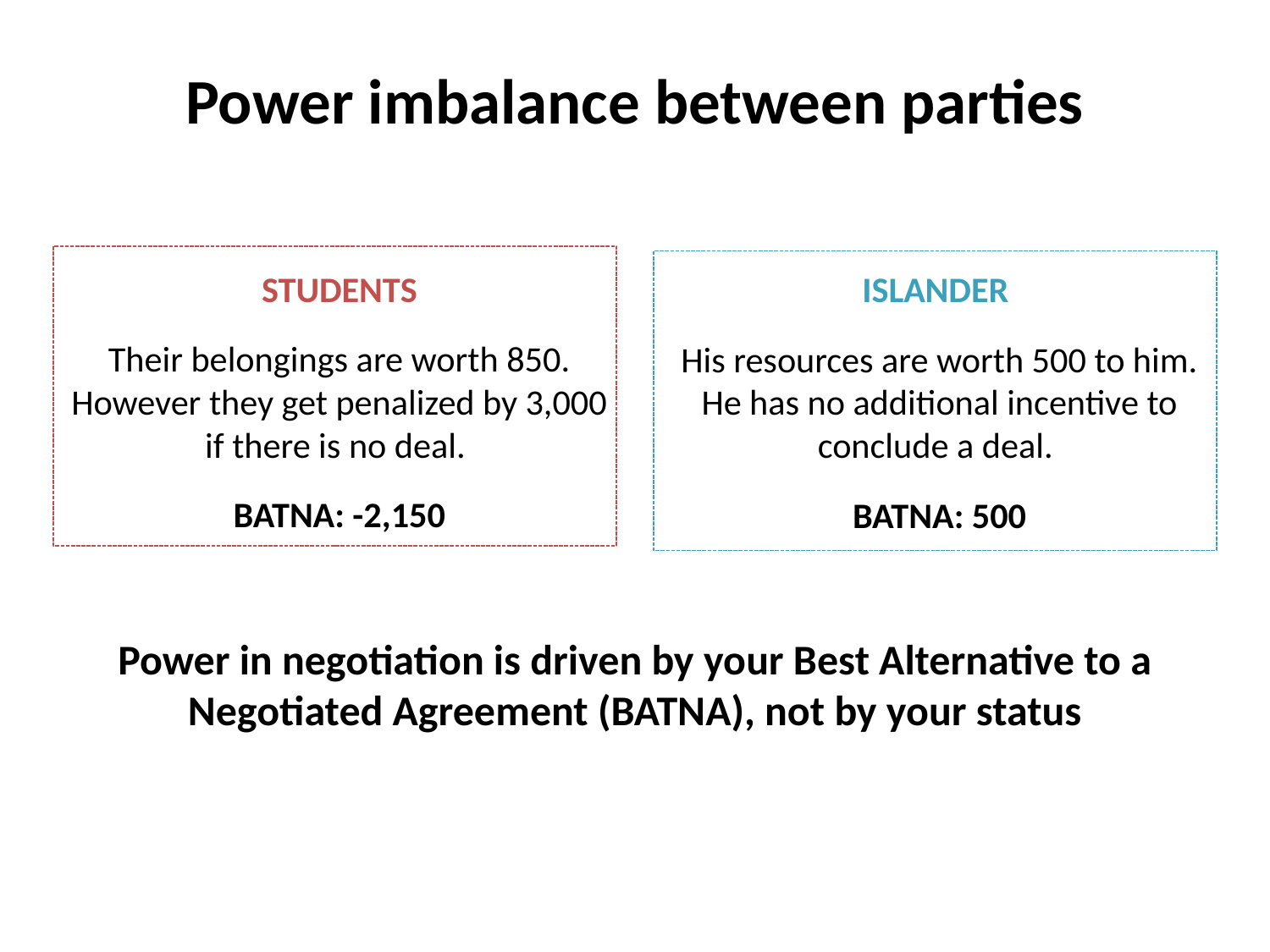

# Power imbalance between parties

ISLANDER

His resources are worth 500 to him.
He has no additional incentive to conclude a deal.

BATNA: 500
STUDENTS

Their belongings are worth 850.
However they get penalized by 3,000 if there is no deal.

BATNA: -2,150
Power in negotiation is driven by your Best Alternative to a Negotiated Agreement (BATNA), not by your status